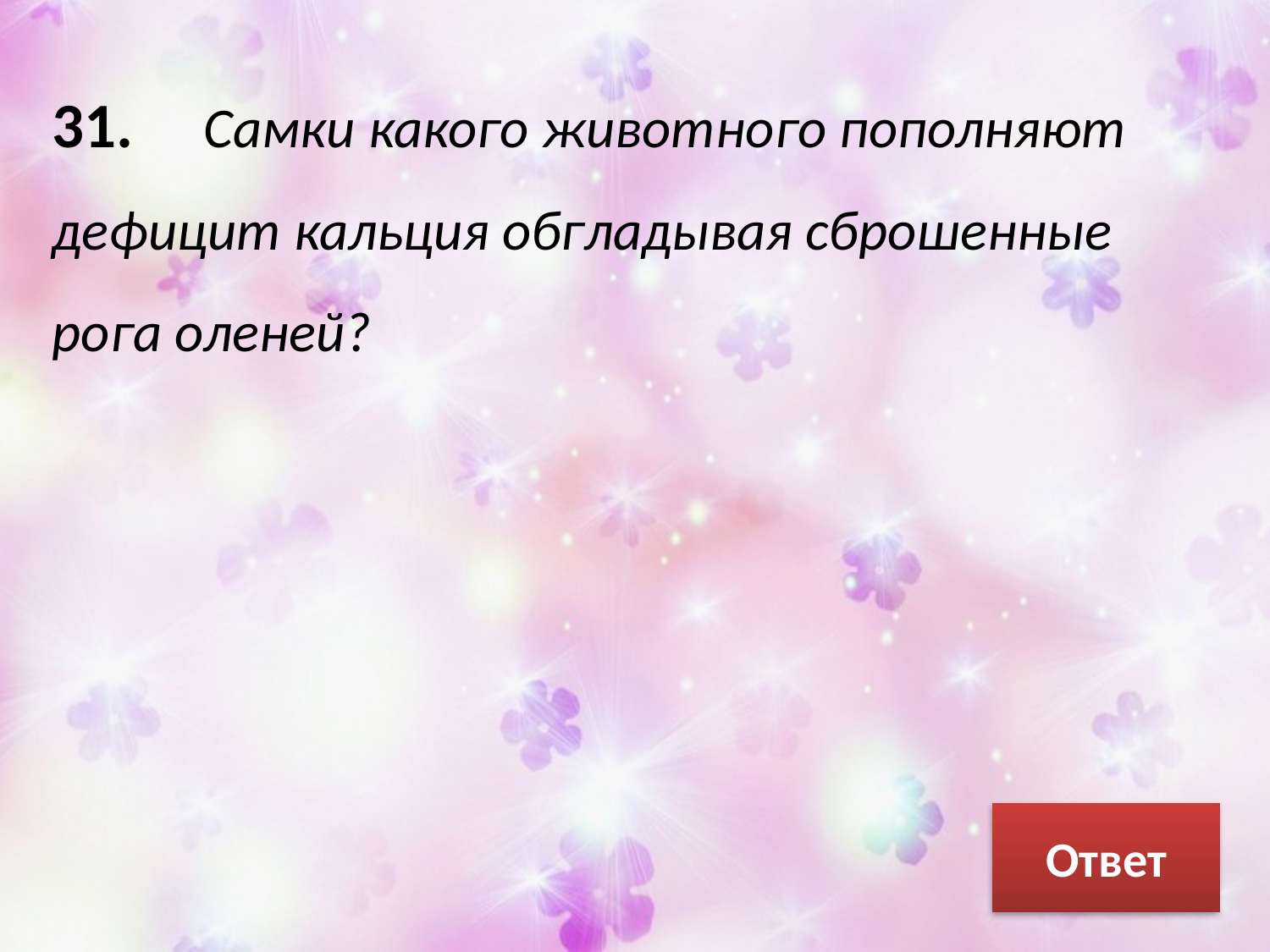

31.     Самки какого животного пополняют дефицит кальция обгладывая сброшенные рога оленей?
Ответ